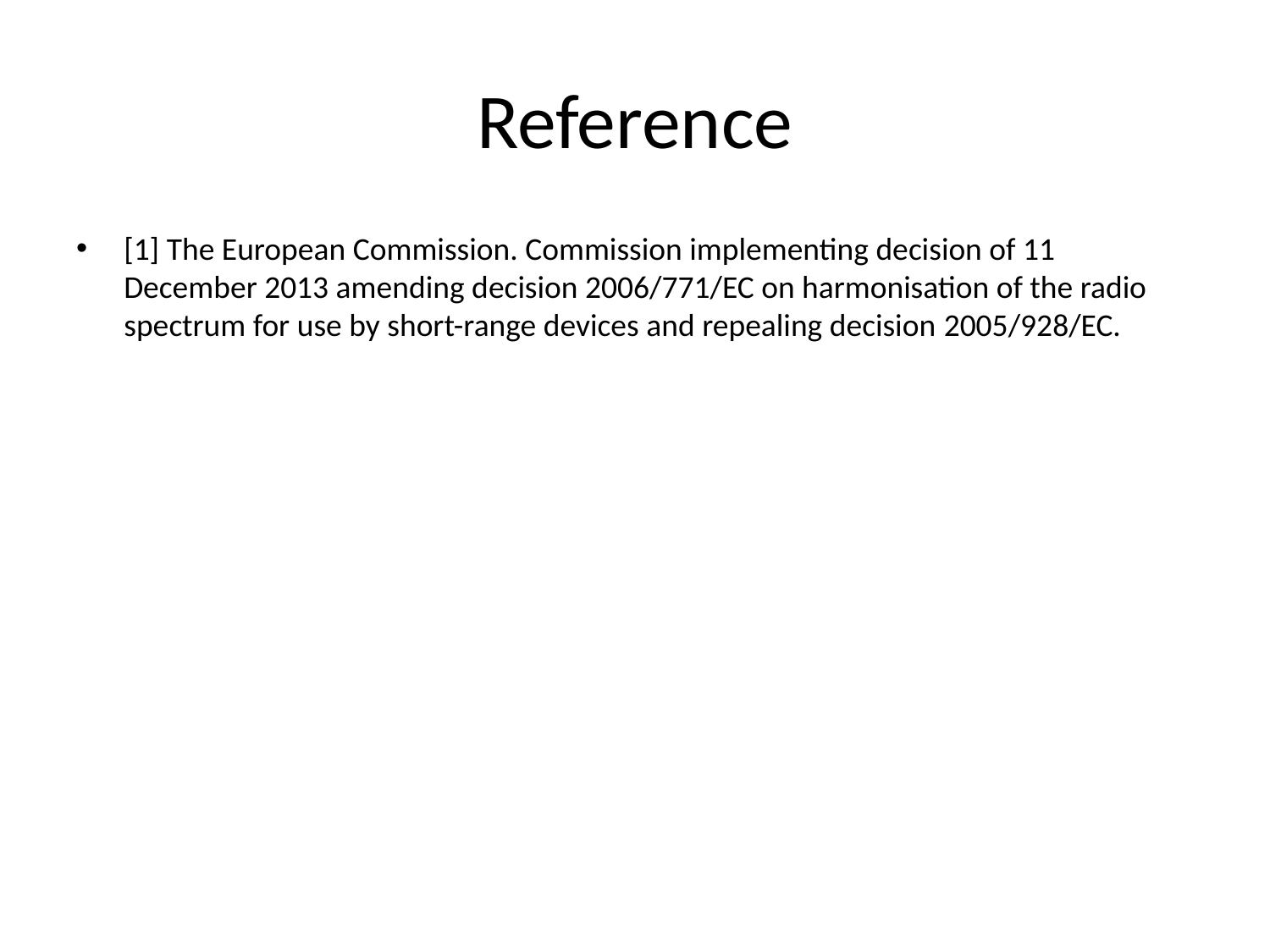

# Reference
[1] The European Commission. Commission implementing decision of 11 December 2013 amending decision 2006/771/EC on harmonisation of the radio spectrum for use by short-range devices and repealing decision 2005/928/EC.